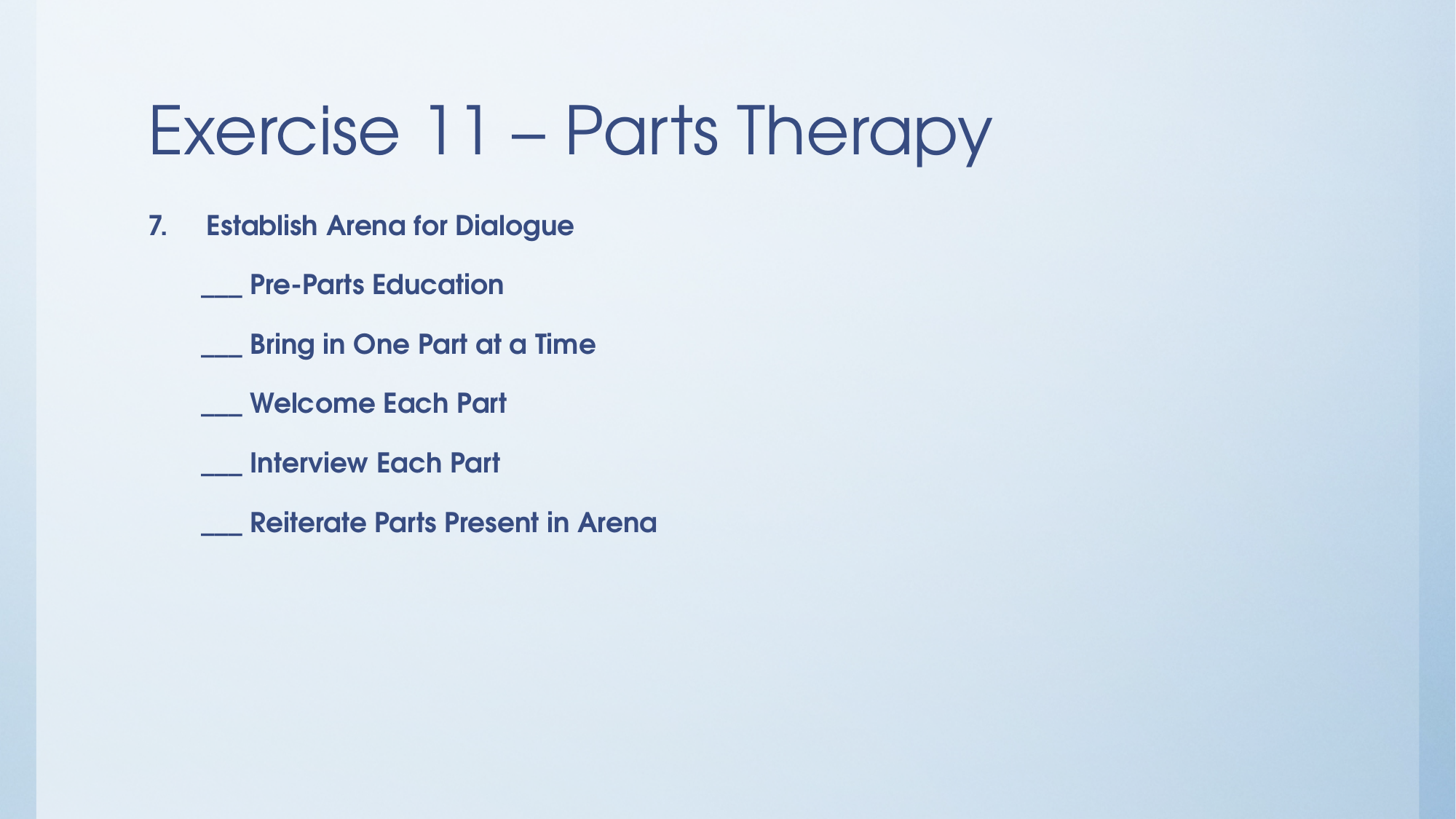

# Exercise 11 – Parts Therapy
7.     Establish Arena for Dialogue
       ___ Pre-Parts Education
       ___ Bring in One Part at a Time
       ___ Welcome Each Part
       ___ Interview Each Part
       ___ Reiterate Parts Present in Arena